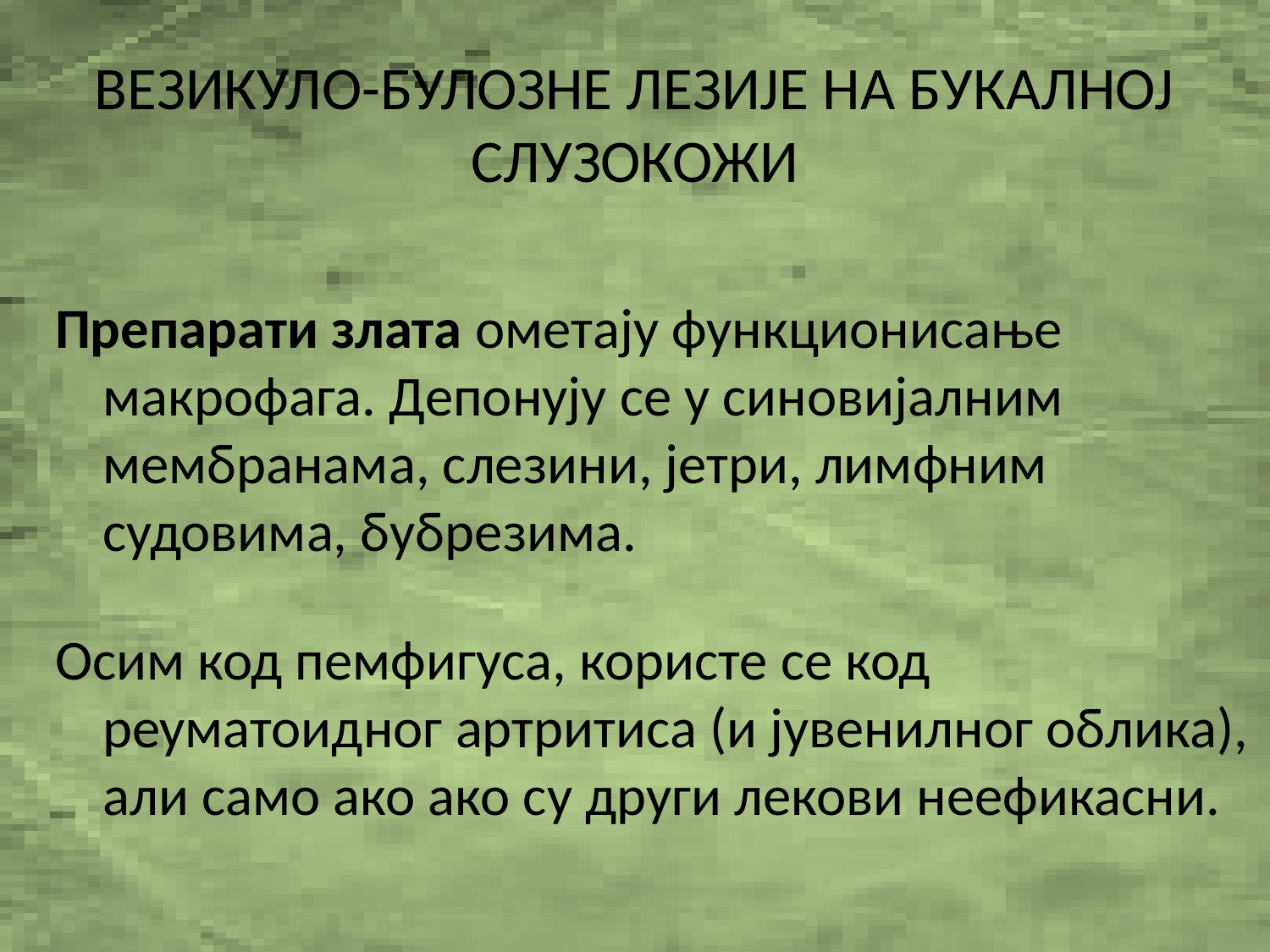

# ВЕЗИКУЛО-БУЛОЗНЕ ЛЕЗИЈЕ НА БУКАЛНОЈ СЛУЗОКОЖИ
Препарати злата ометају функционисање макрофага. Депонују се у синовијалним мембранама, слезини, јетри, лимфним судовима, бубрезима.

Осим код пемфигуса, користе се код реуматоидног артритиса (и јувенилног облика), али само ако ако су други лекови неефикасни.